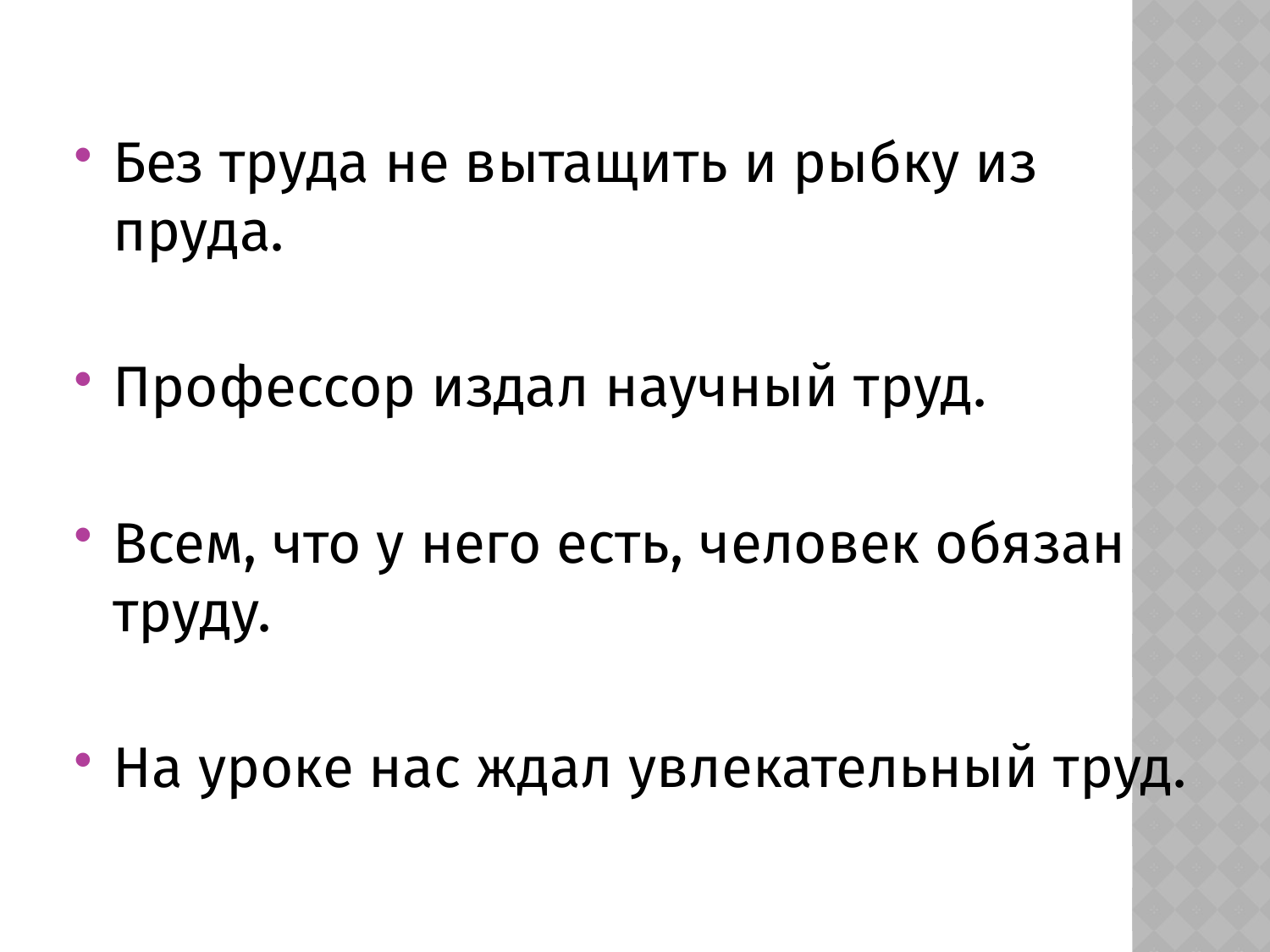

#
Без труда не вытащить и рыбку из пруда.

Профессор издал научный труд.

Всем, что у него есть, человек обязан труду.

На уроке нас ждал увлекательный труд.